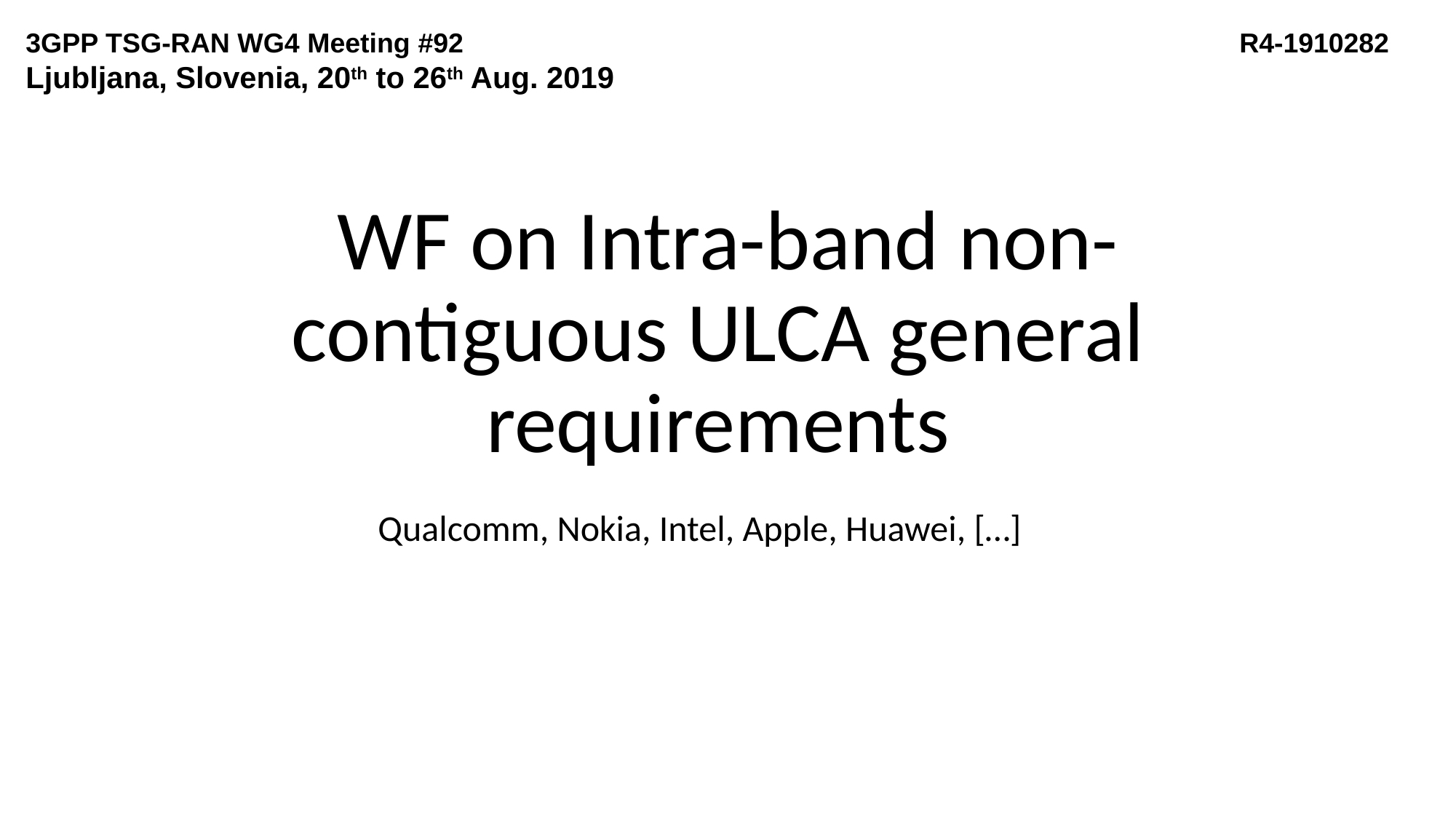

­­­3GPP TSG-RAN WG4 Meeting #92                                       	          			                R4-1910282
Ljubljana, Slovenia, 20th to 26th Aug. 2019
# WF on Intra-band non-contiguous ULCA general requirements
Qualcomm, Nokia, Intel, Apple, Huawei, […]